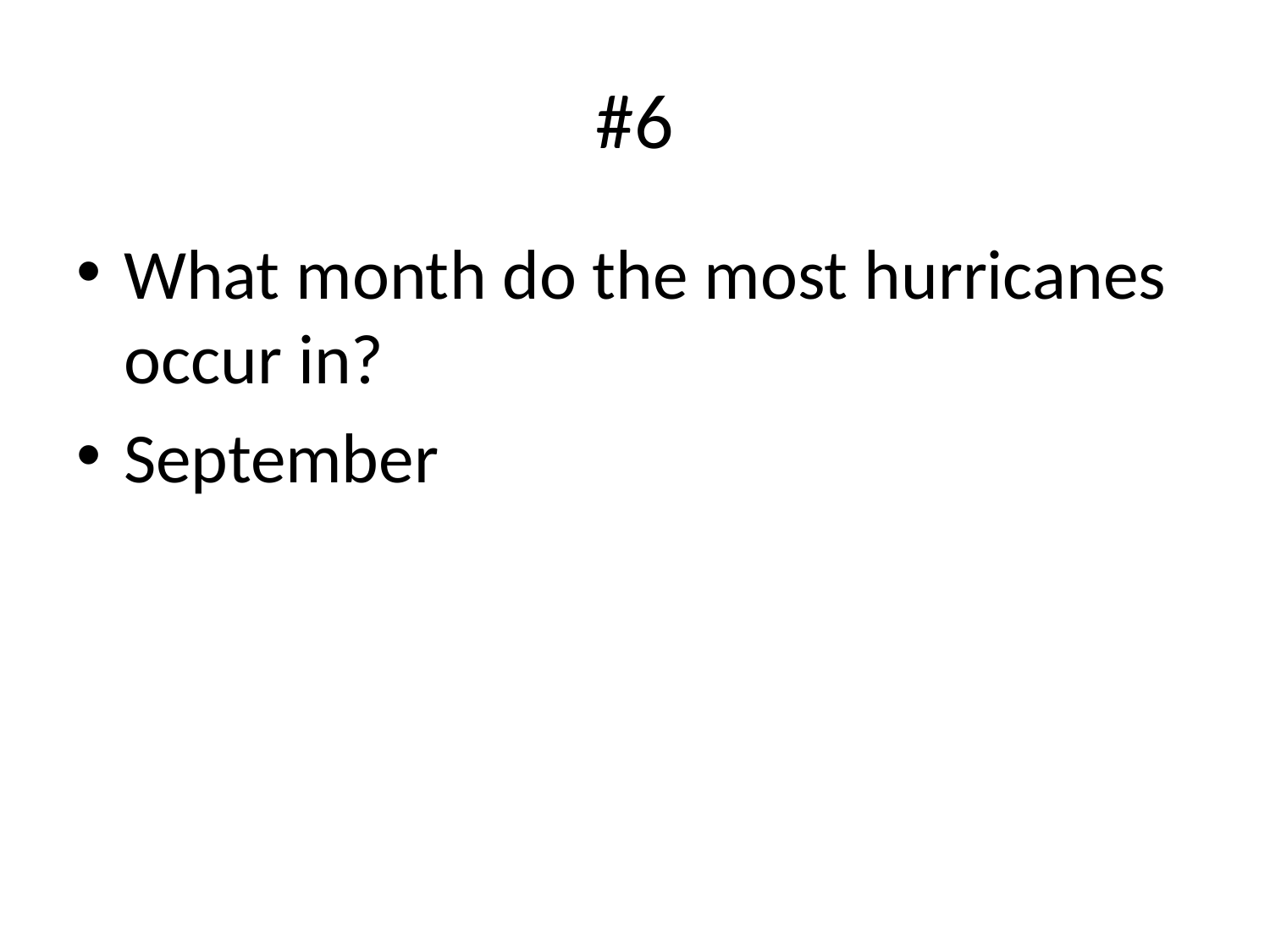

# #6
What month do the most hurricanes occur in?
September